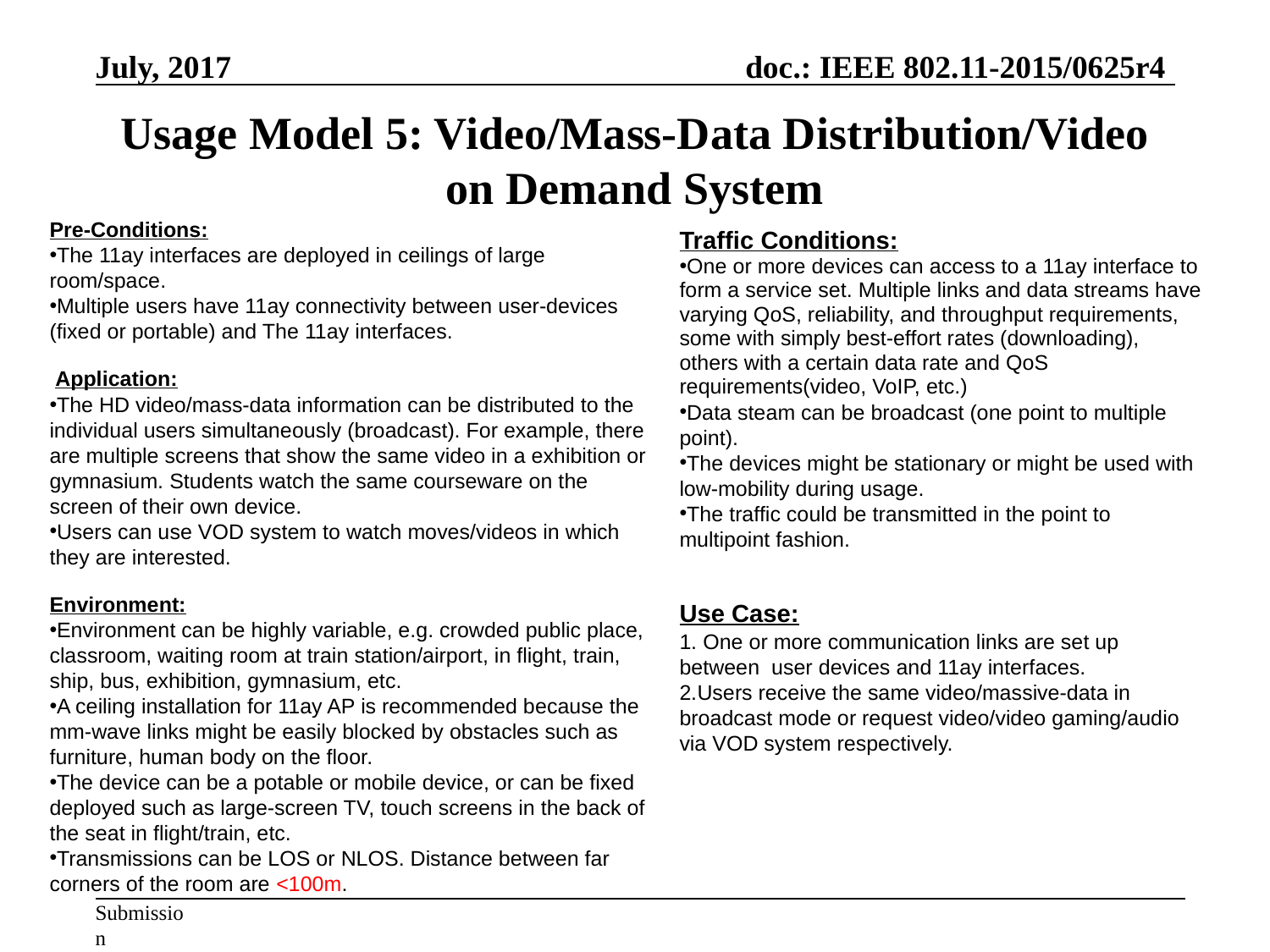

Usage Model 5: Video/Mass-Data Distribution/Video on Demand System
Pre-Conditions:
The 11ay interfaces are deployed in ceilings of large room/space.
Multiple users have 11ay connectivity between user-devices (fixed or portable) and The 11ay interfaces.

 Application:
The HD video/mass-data information can be distributed to the individual users simultaneously (broadcast). For example, there are multiple screens that show the same video in a exhibition or  gymnasium. Students watch the same courseware on the screen of their own device.
Users can use VOD system to watch moves/videos in which they are interested.

Environment:
Environment can be highly variable, e.g. crowded public place, classroom, waiting room at train station/airport, in flight, train, ship, bus, exhibition, gymnasium, etc.
A ceiling installation for 11ay AP is recommended because the mm-wave links might be easily blocked by obstacles such as furniture, human body on the floor.
The device can be a potable or mobile device, or can be fixed deployed such as large-screen TV, touch screens in the back of the seat in flight/train, etc.
Transmissions can be LOS or NLOS. Distance between far corners of the room are <100m.
Traffic Conditions:
One or more devices can access to a 11ay interface to form a service set. Multiple links and data streams have varying QoS, reliability, and throughput requirements, some with simply best-effort rates (downloading), others with a certain data rate and QoS requirements(video, VoIP, etc.)
Data steam can be broadcast (one point to multiple point).
The devices might be stationary or might be used with low-mobility during usage.
The traffic could be transmitted in the point to multipoint fashion.

Use Case:
 One or more communication links are set up between  user devices and 11ay interfaces.
Users receive the same video/massive-data in broadcast mode or request video/video gaming/audio via VOD system respectively.